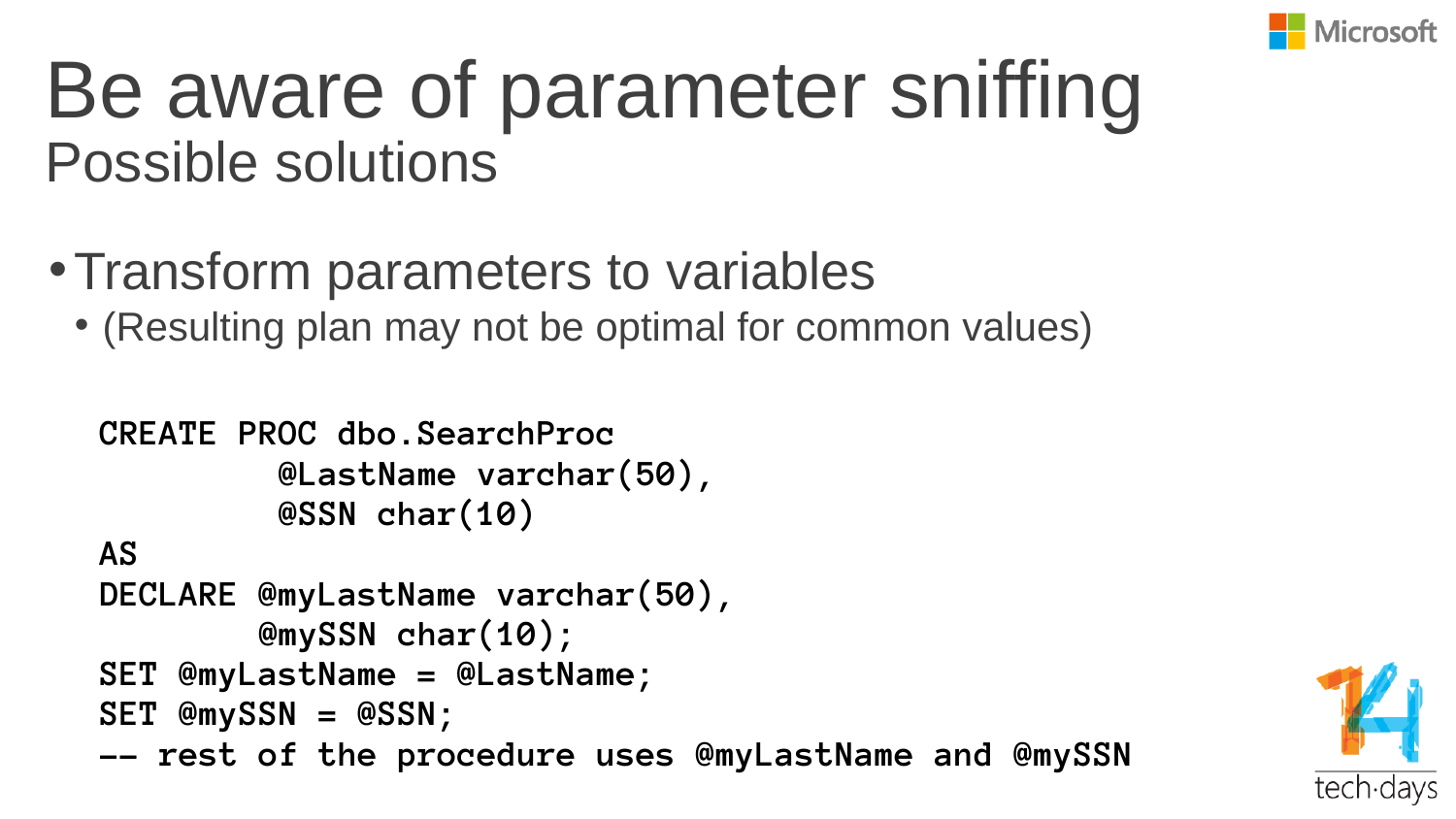

# Be aware of parameter sniffing
Possible solutions
Transform parameters to variables
(Resulting plan may not be optimal for common values)
CREATE PROC dbo.SearchProc
         @LastName varchar(50),
         @SSN char(10)
AS
DECLARE @myLastName varchar(50),
        @mySSN char(10);
SET @myLastName = @LastName;
SET @mySSN = @SSN;
-- rest of the procedure uses @myLastName and @mySSN